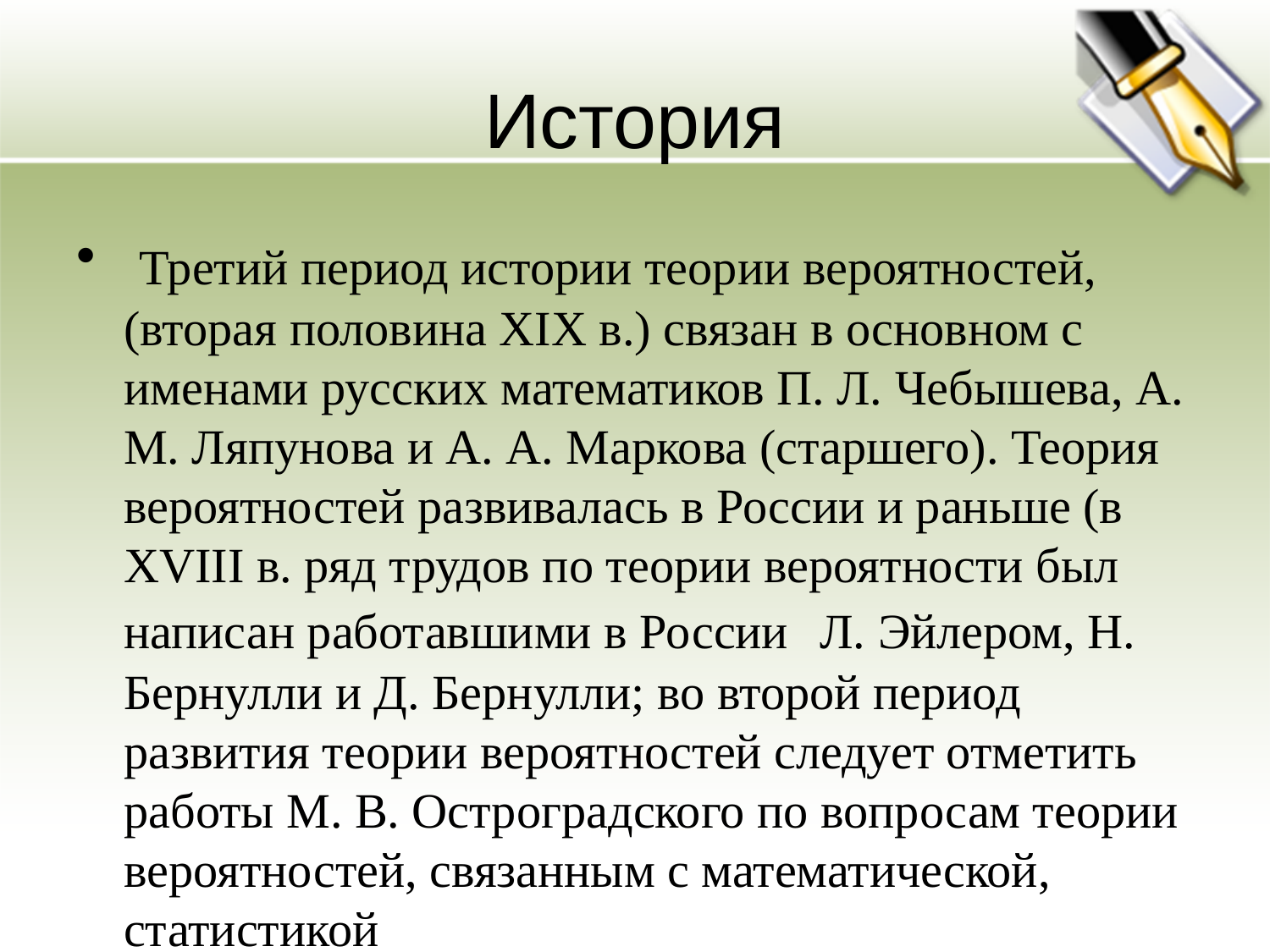

# История
 Третий период истории теории вероятностей, (вторая половина XIX в.) связан в основном с именами русских математиков П. Л. Чебышева, А. М. Ляпунова и А. А. Маркова (старшего). Теория вероятностей развивалась в России и раньше (в XVIII в. ряд трудов по теории вероятности был написан работавшими в России  Л. Эйлером, Н. Бернулли и Д. Бернулли; во второй период развития теории вероятностей следует отметить работы М. В. Остроградского по вопросам теории вероятностей, связанным с математической, статистикой